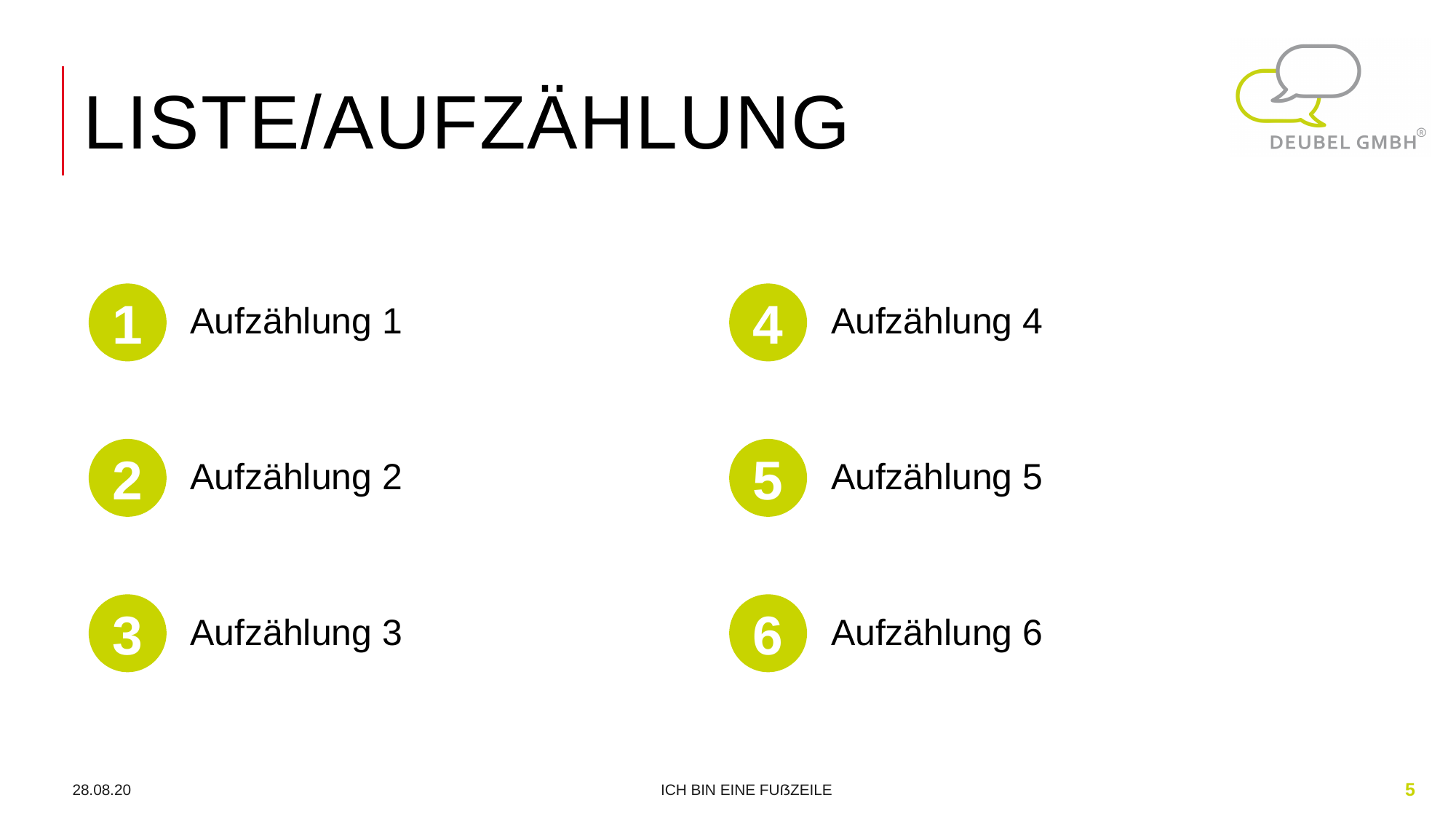

# Liste/Aufzählung
Aufzählung 1
Aufzählung 4
Aufzählung 2
Aufzählung 5
Aufzählung 3
Aufzählung 6
28.08.20
Ich bin eine Fußzeile
5